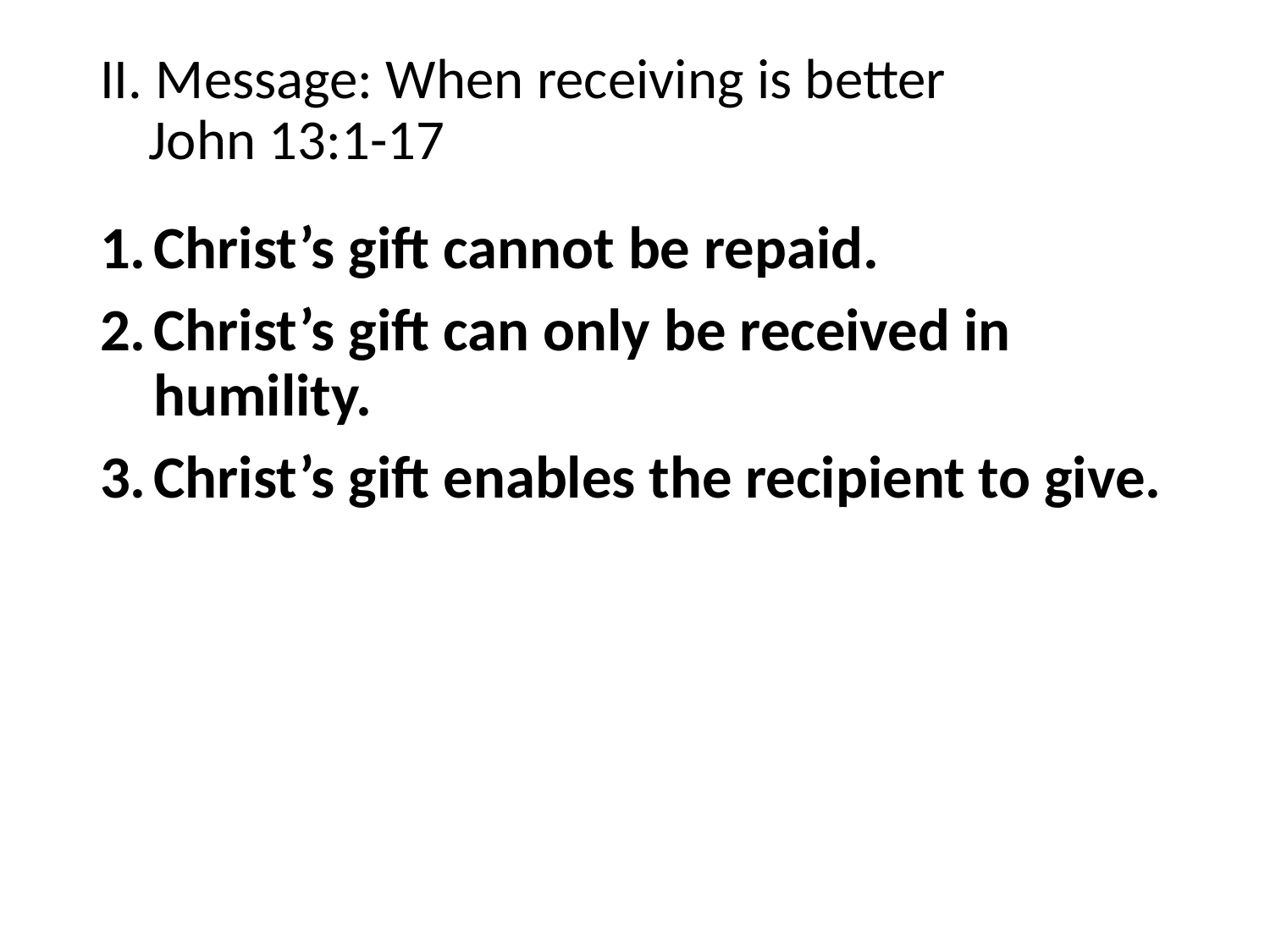

# II. Message: When receiving is better John 13:1-17
Christ’s gift cannot be repaid.
Christ’s gift can only be received in humility.
Christ’s gift enables the recipient to give.